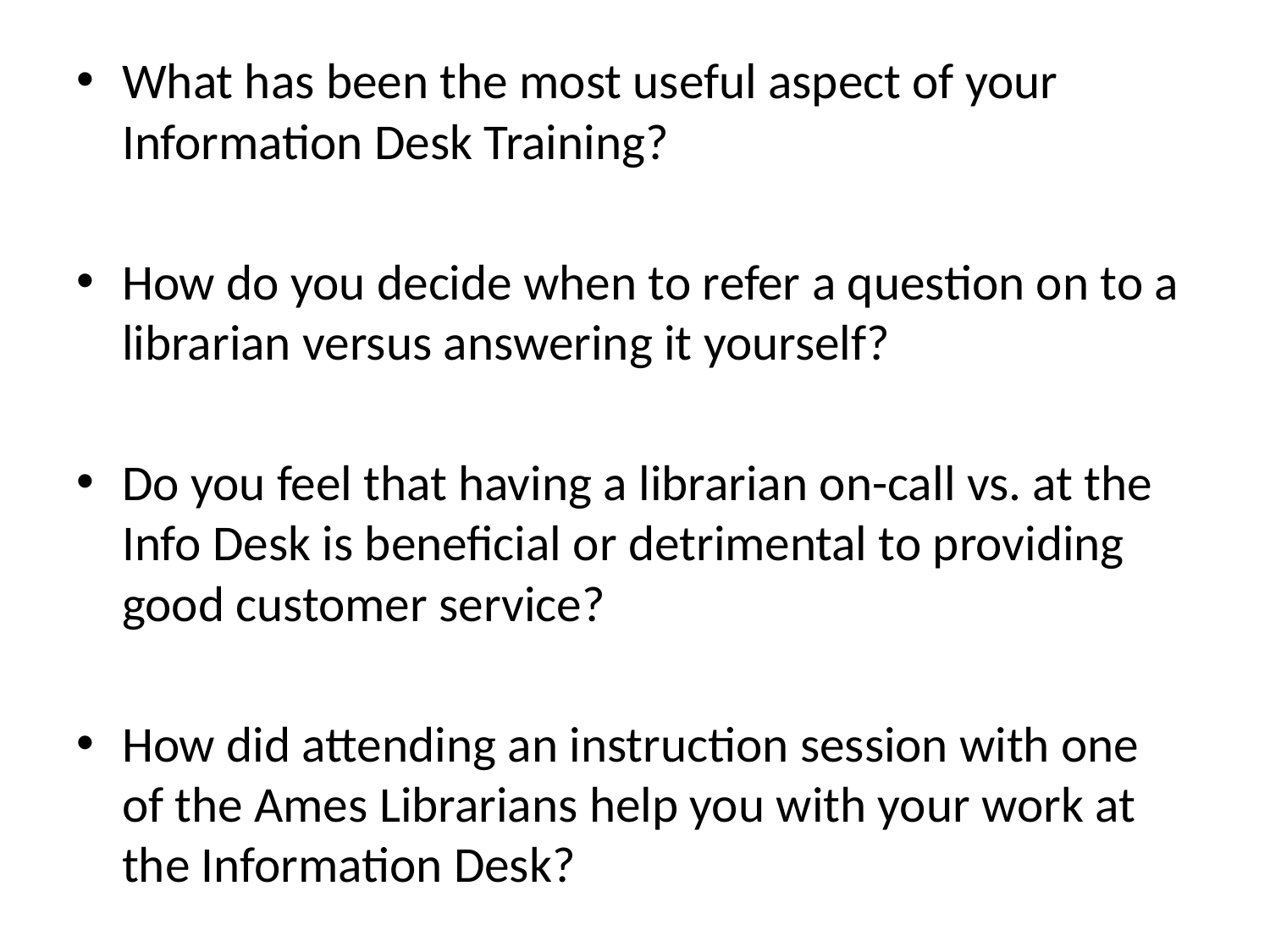

What has been the most useful aspect of your Information Desk Training?

How do you decide when to refer a question on to a librarian versus answering it yourself?

Do you feel that having a librarian on-call vs. at the Info Desk is beneficial or detrimental to providing good customer service?

How did attending an instruction session with one of the Ames Librarians help you with your work at the Information Desk?